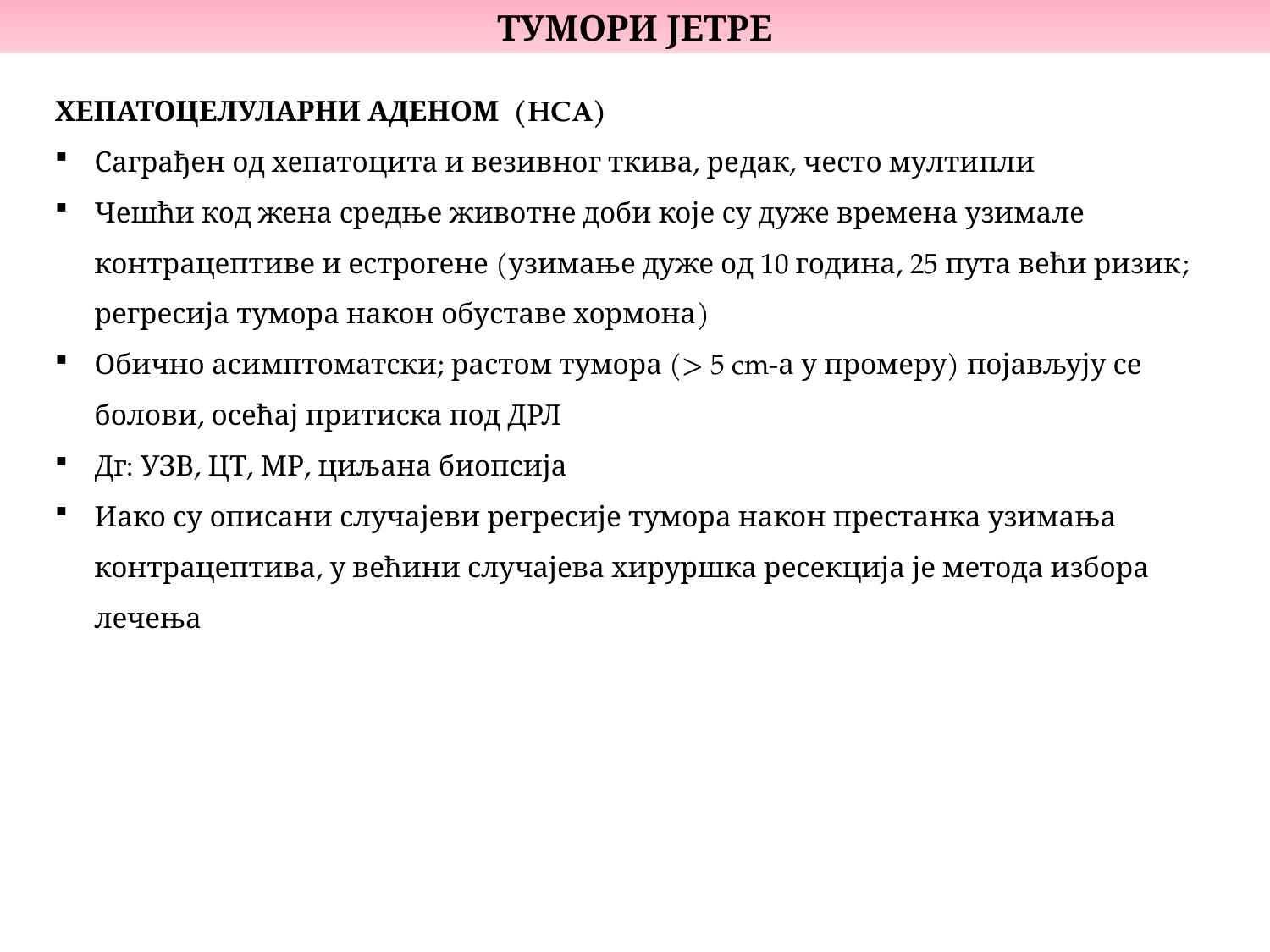

ТУМОРИ ЈЕТРЕ
ХЕПАТОЦЕЛУЛАРНИ АДЕНОМ  (HCA)
Саграђен од хепатоцита и везивног ткива, редак, често мултипли
Чешћи код жена средње животне доби које су дуже времена узимале контрацептиве и естрогене (узимање дуже од 10 година, 25 пута већи ризик; регресија тумора након обуставе хормона)
Обично асимптоматски; растом тумора (> 5 cm-а у промеру) појављују се болови, осећај притиска под ДРЛ
Дг: УЗВ, ЦТ, МР, циљана биопсија
Иако су описани случајеви регресије тумора након престанка узимања контрацептива, у већини случајева хируршка ресекција је метода избора лечења